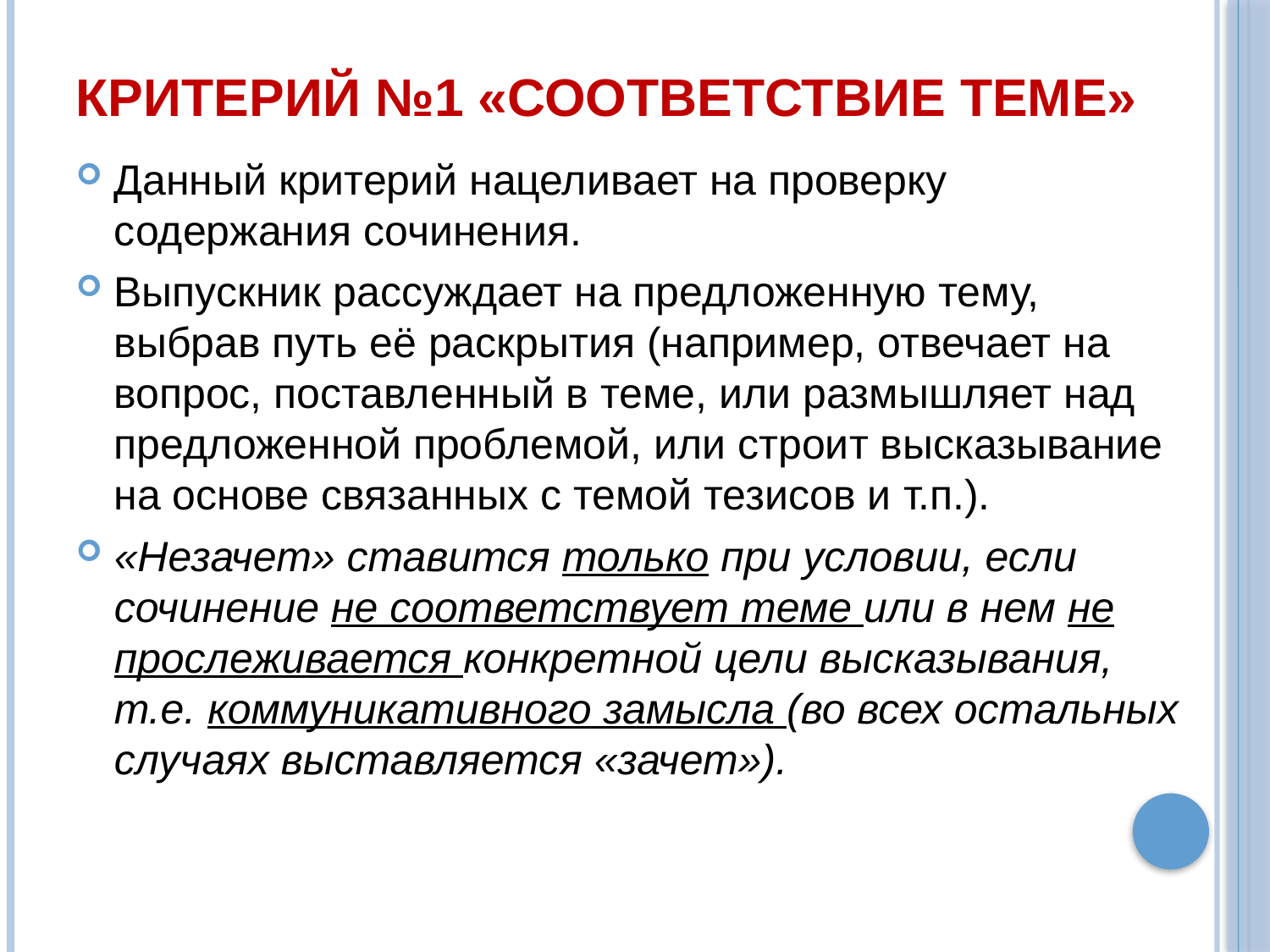

# Критерий №1 «Соответствие теме»
Данный критерий нацеливает на проверку содержания сочинения.
Выпускник рассуждает на предложенную тему, выбрав путь её раскрытия (например, отвечает на вопрос, поставленный в теме, или размышляет над предложенной проблемой, или строит высказывание на основе связанных с темой тезисов и т.п.).
«Незачет» ставится только при условии, если сочинение не соответствует теме или в нем не прослеживается конкретной цели высказывания, т.е. коммуникативного замысла (во всех остальных случаях выставляется «зачет»).